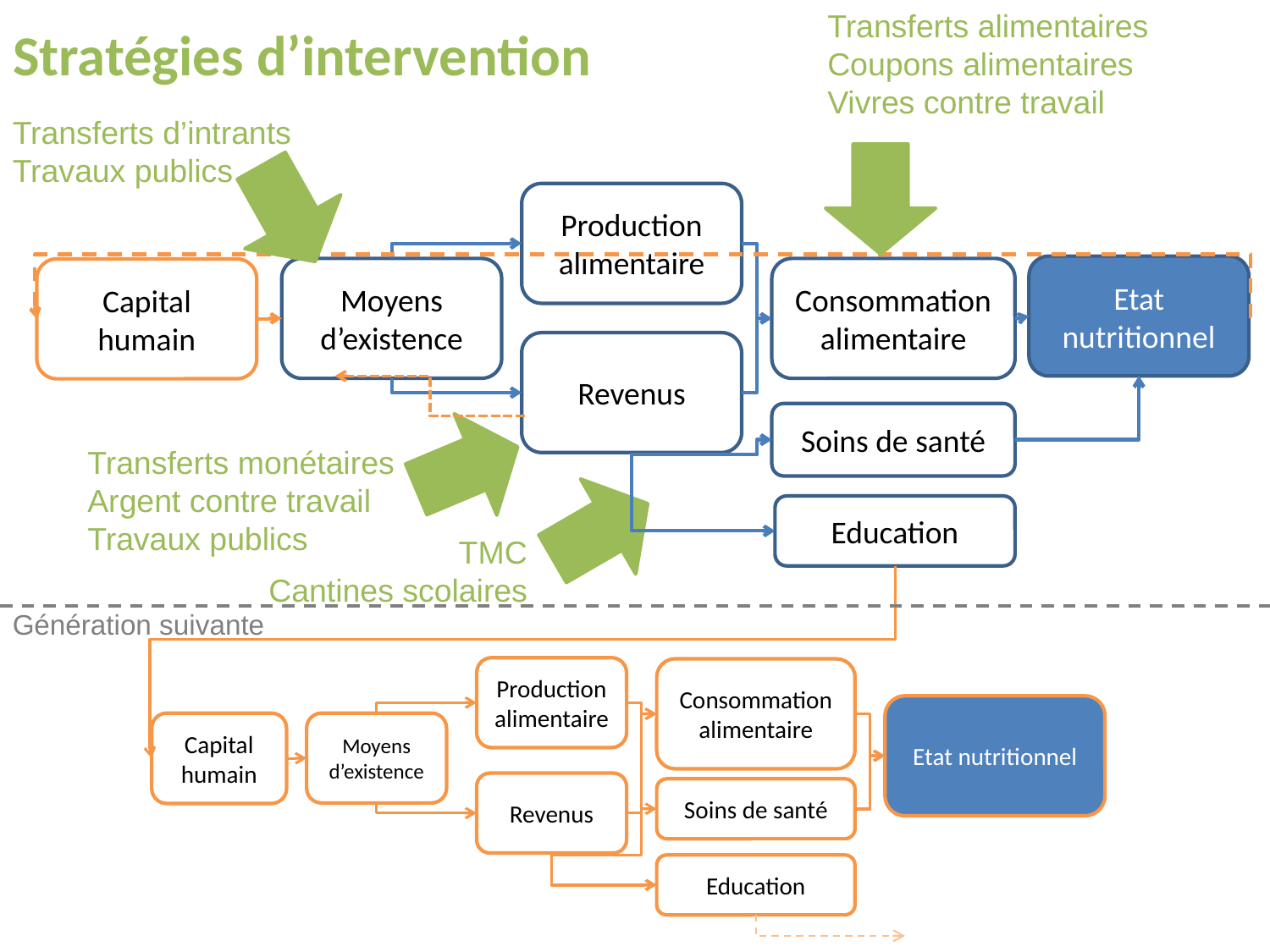

# Stratégies d’intervention
Transferts alimentaires
Coupons alimentaires
Vivres contre travail

Transferts d’intrants
Travaux publics

Production alimentaire
Etat nutritionnel
Moyens d’existence
Consommation alimentaire
Capital humain
Revenus
Soins de santé

Transferts monétaires
Argent contre travail
Travaux publics

Education
TMC
Cantines scolaires

Génération suivante
Production alimentaire
Consommation alimentaire
Etat nutritionnel
Capital humain
Moyens d’existence
Revenus
Soins de santé
Education